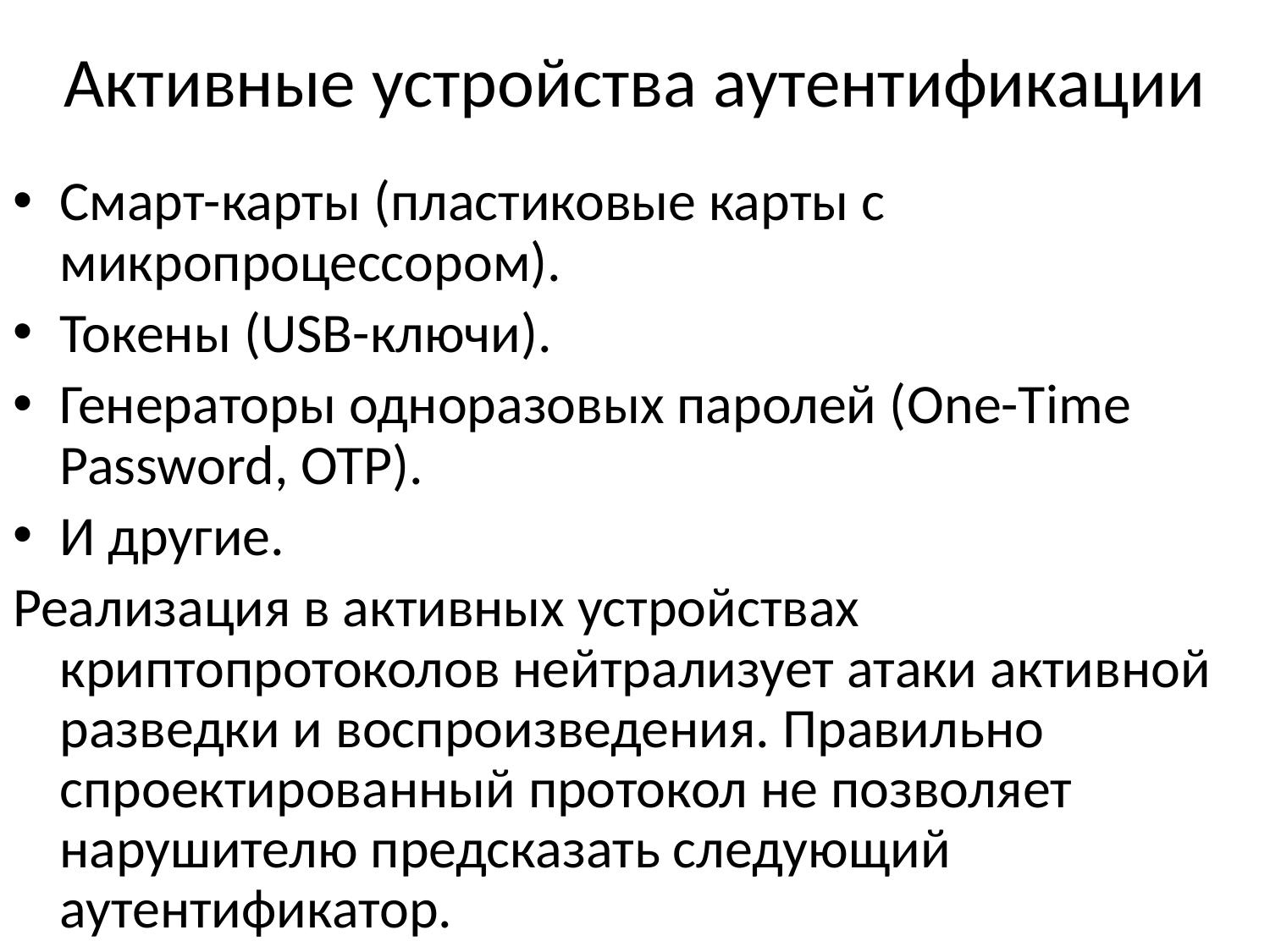

# Активные устройства аутентификации
Смарт-карты (пластиковые карты с микропроцессором).
Токены (USB-ключи).
Генераторы одноразовых паролей (One-Time Password, OTP).
И другие.
Реализация в активных устройствах криптопротоколов нейтрализует атаки активной разведки и воспроизведения. Правильно спроектированный протокол не позволяет нарушителю предсказать следующий аутентификатор.